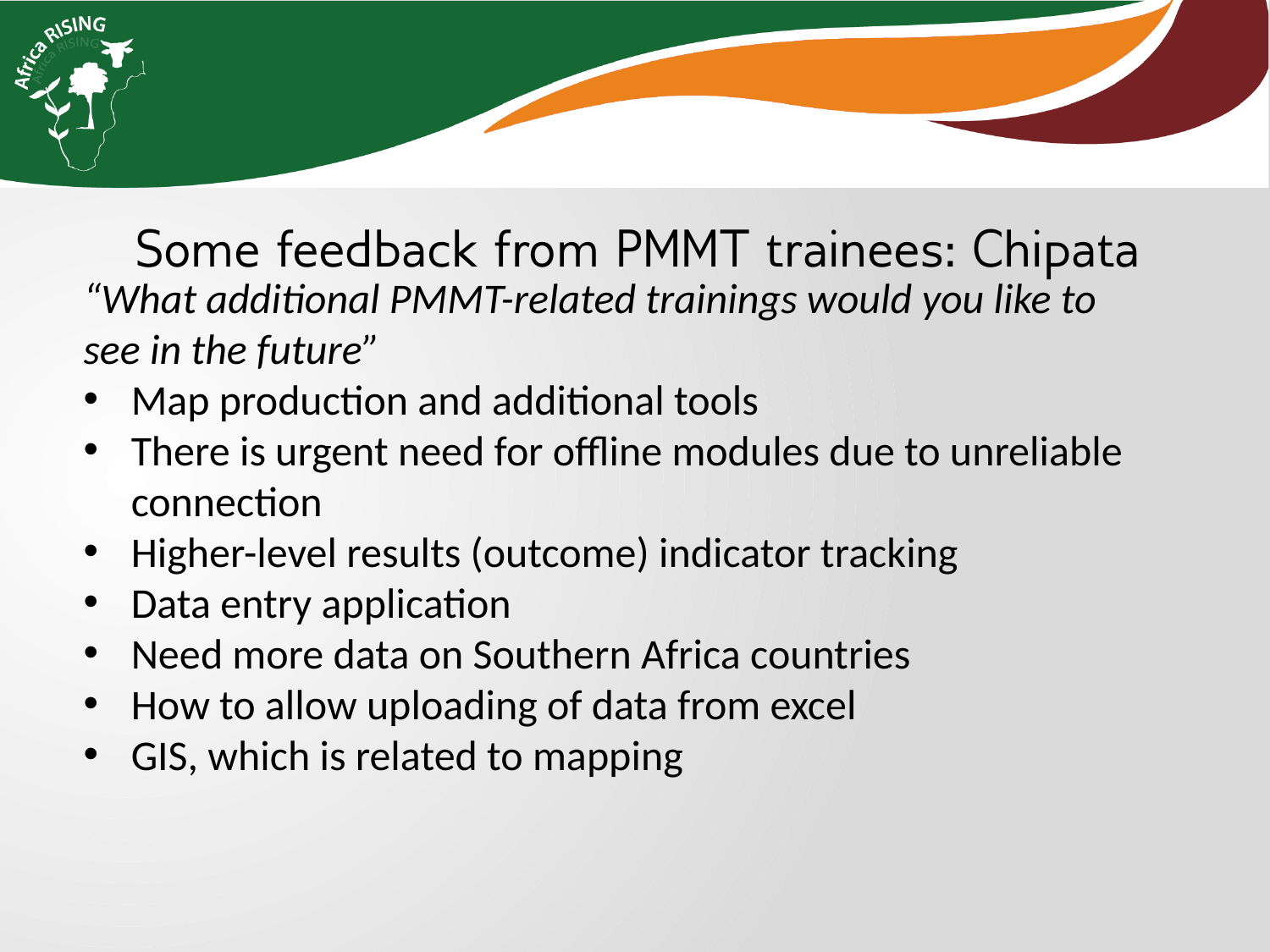

Some feedback from PMMT trainees: Chipata
“What additional PMMT-related trainings would you like to see in the future”
Map production and additional tools
There is urgent need for offline modules due to unreliable connection
Higher-level results (outcome) indicator tracking
Data entry application
Need more data on Southern Africa countries
How to allow uploading of data from excel
GIS, which is related to mapping